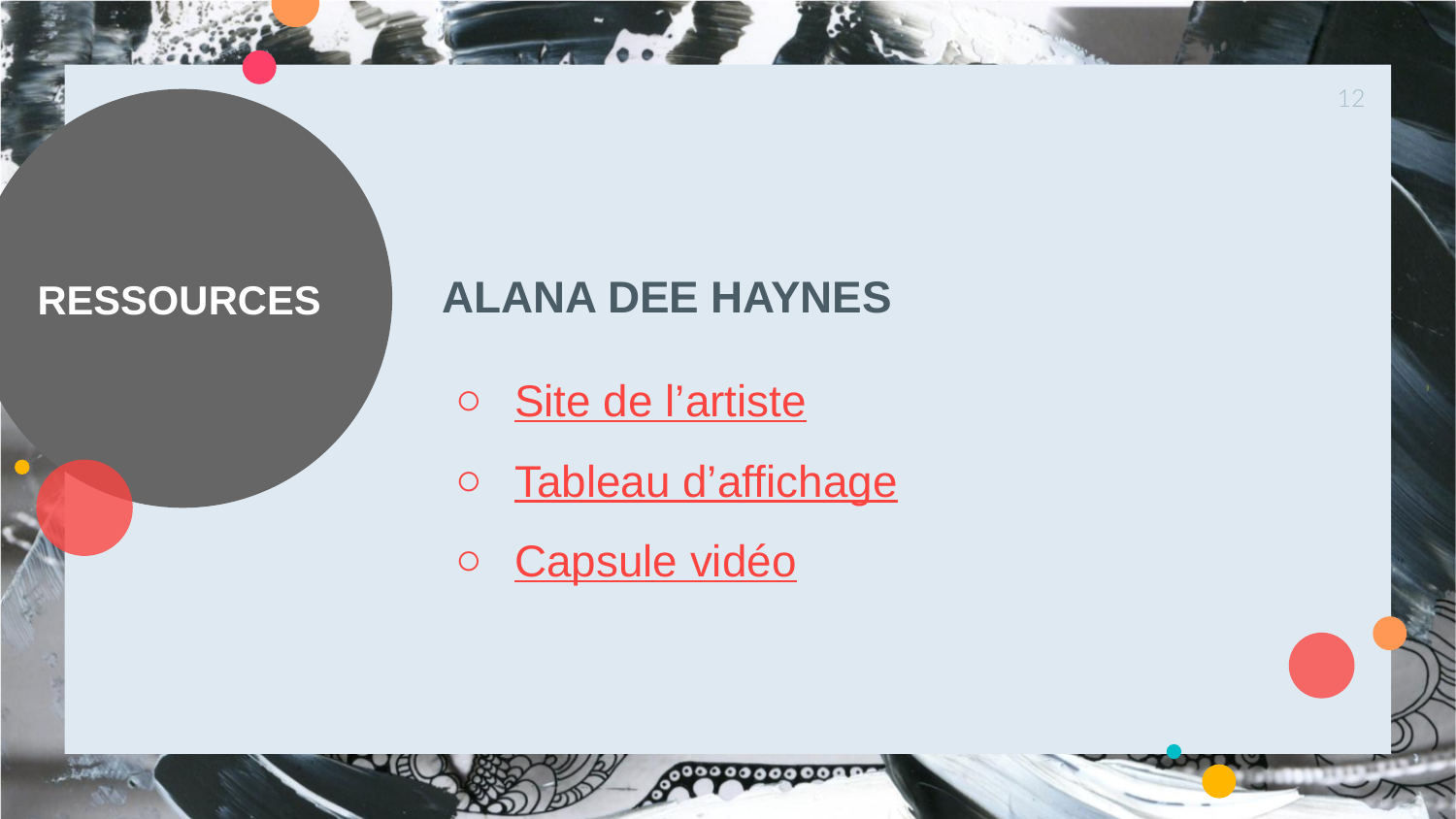

12
# RESSOURCES
ALANA DEE HAYNES
Site de l’artiste
Tableau d’affichage
Capsule vidéo